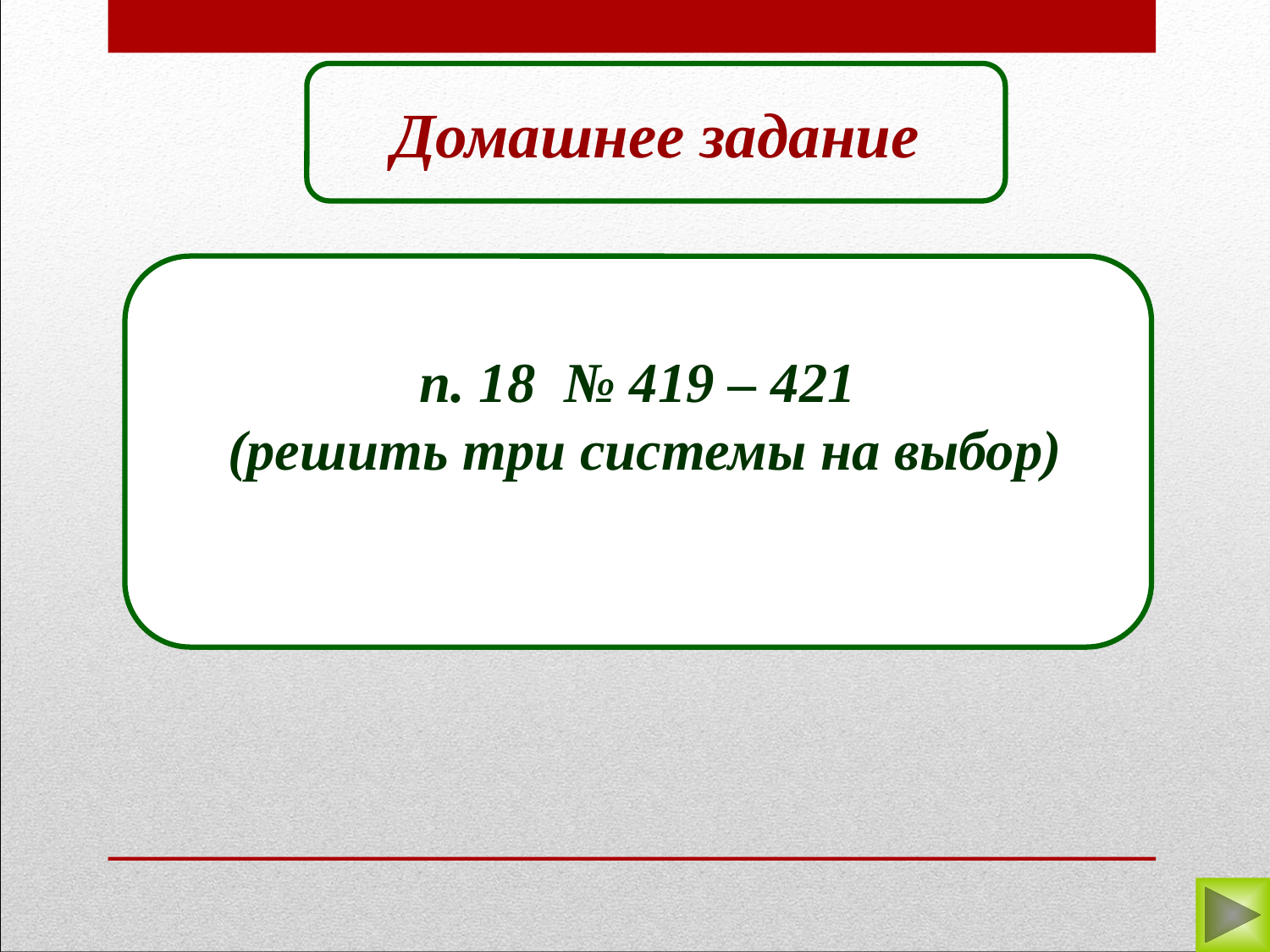

Домашнее задание
п. 18  № 419 – 421
 (решить три системы на выбор)